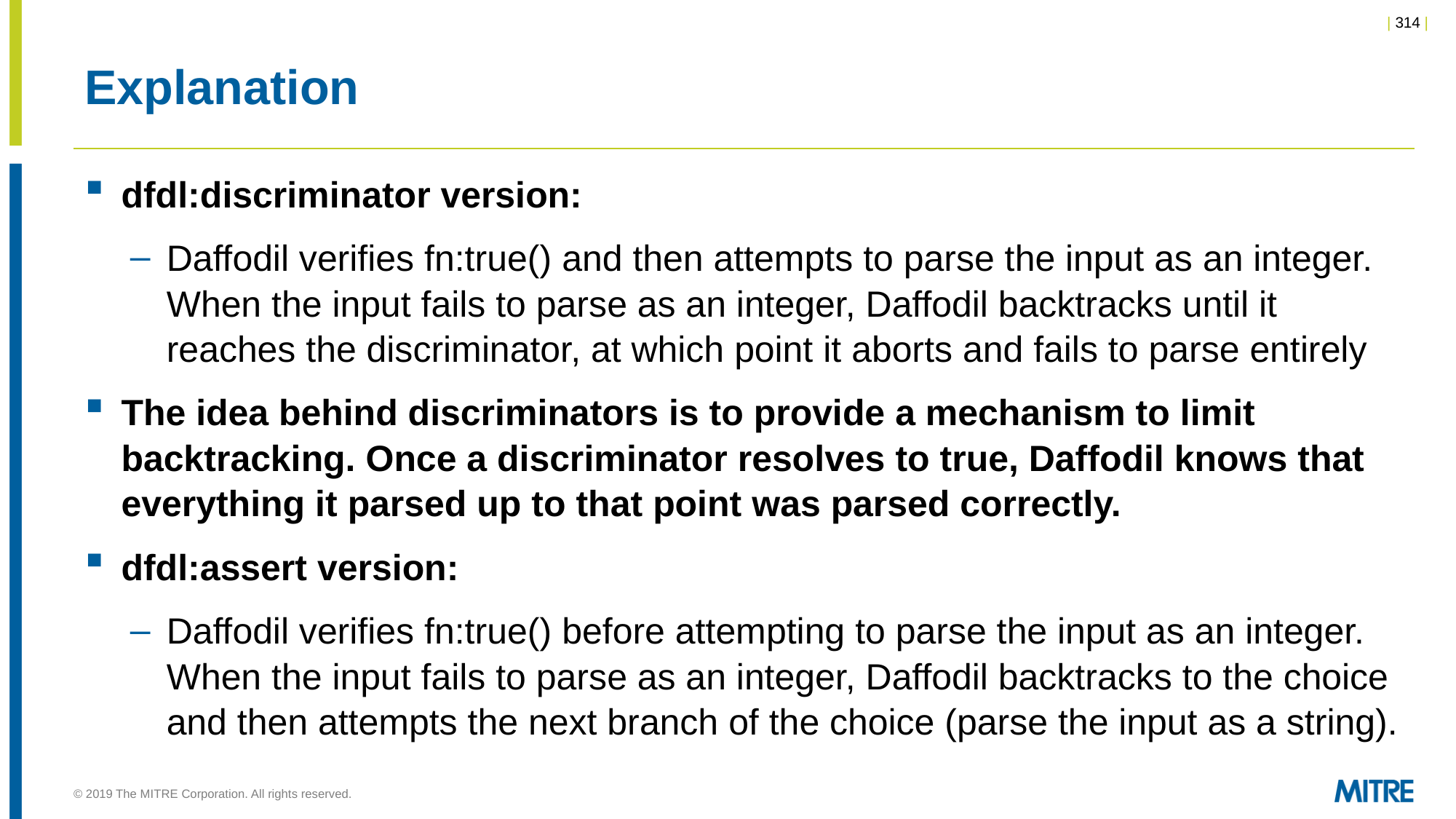

# Explanation
dfdl:discriminator version:
Daffodil verifies fn:true() and then attempts to parse the input as an integer. When the input fails to parse as an integer, Daffodil backtracks until it reaches the discriminator, at which point it aborts and fails to parse entirely
The idea behind discriminators is to provide a mechanism to limit backtracking. Once a discriminator resolves to true, Daffodil knows that everything it parsed up to that point was parsed correctly.
dfdl:assert version:
Daffodil verifies fn:true() before attempting to parse the input as an integer. When the input fails to parse as an integer, Daffodil backtracks to the choice and then attempts the next branch of the choice (parse the input as a string).

© 2019 The MITRE Corporation. All rights reserved.